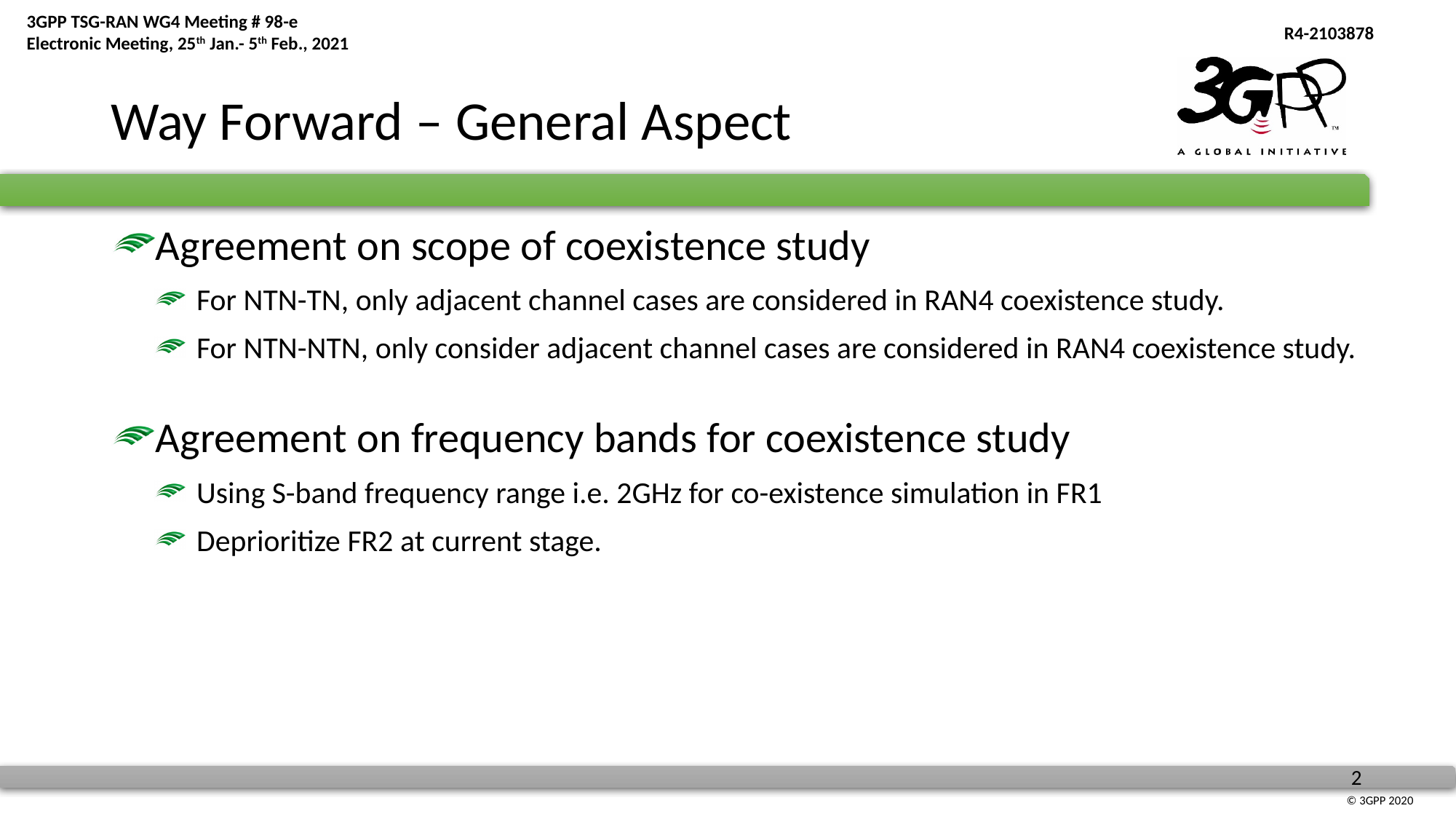

# Way Forward – General Aspect
Agreement on scope of coexistence study
For NTN-TN, only adjacent channel cases are considered in RAN4 coexistence study.
For NTN-NTN, only consider adjacent channel cases are considered in RAN4 coexistence study.
Agreement on frequency bands for coexistence study
Using S-band frequency range i.e. 2GHz for co-existence simulation in FR1
Deprioritize FR2 at current stage.